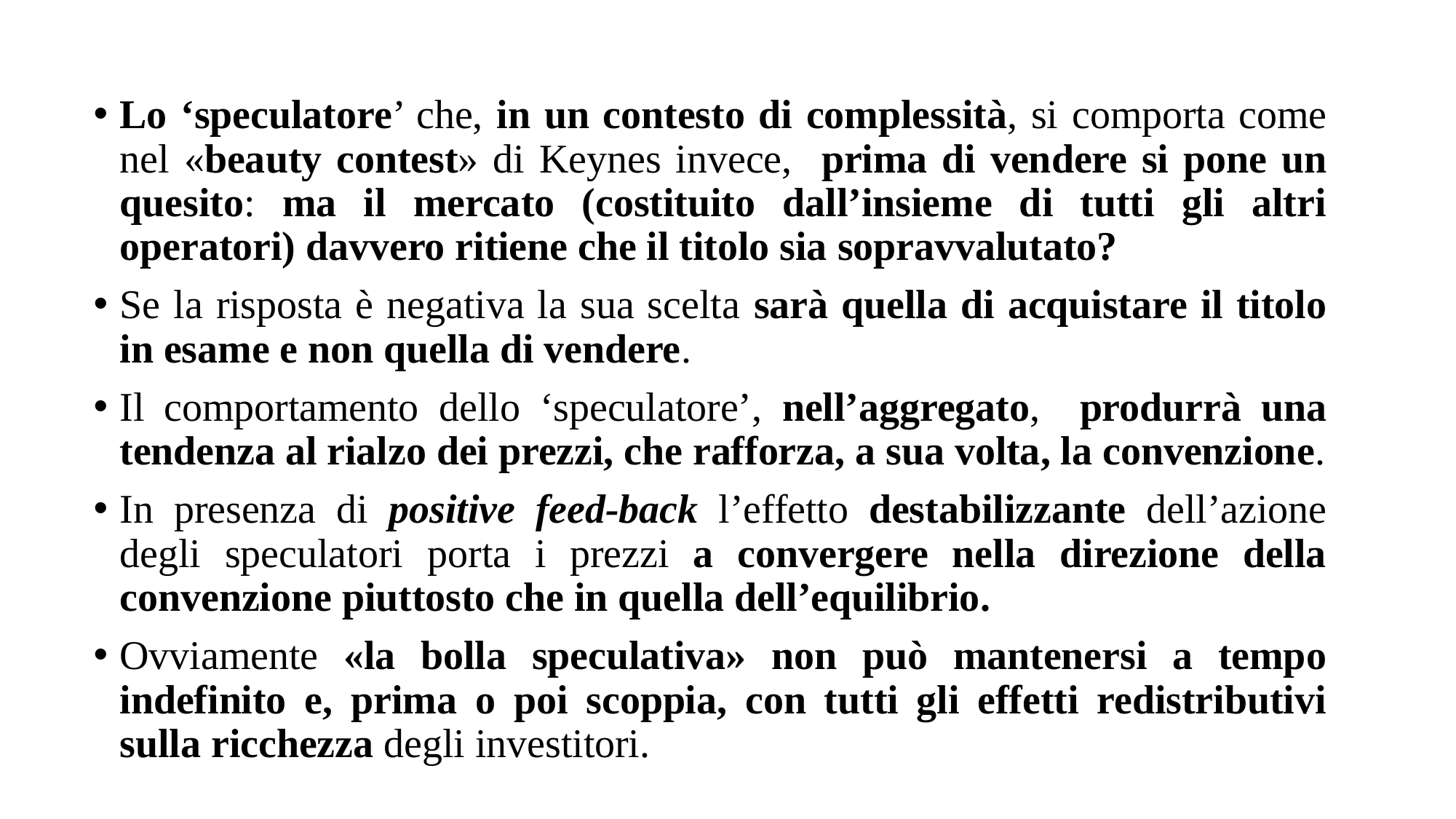

Lo ‘speculatore’ che, in un contesto di complessità, si comporta come nel «beauty contest» di Keynes invece,  prima di vendere si pone un quesito: ma il mercato (costituito dall’insieme di tutti gli altri operatori) davvero ritiene che il titolo sia sopravvalutato?
Se la risposta è negativa la sua scelta sarà quella di acquistare il titolo in esame e non quella di vendere.
Il comportamento dello ‘speculatore’, nell’aggregato,  produrrà una tendenza al rialzo dei prezzi, che rafforza, a sua volta, la convenzione.
In presenza di positive feed-back l’effetto destabilizzante dell’azione degli speculatori porta i prezzi a convergere nella direzione della convenzione piuttosto che in quella dell’equilibrio.
Ovviamente «la bolla speculativa» non può mantenersi a tempo indefinito e, prima o poi scoppia, con tutti gli effetti redistributivi sulla ricchezza degli investitori.